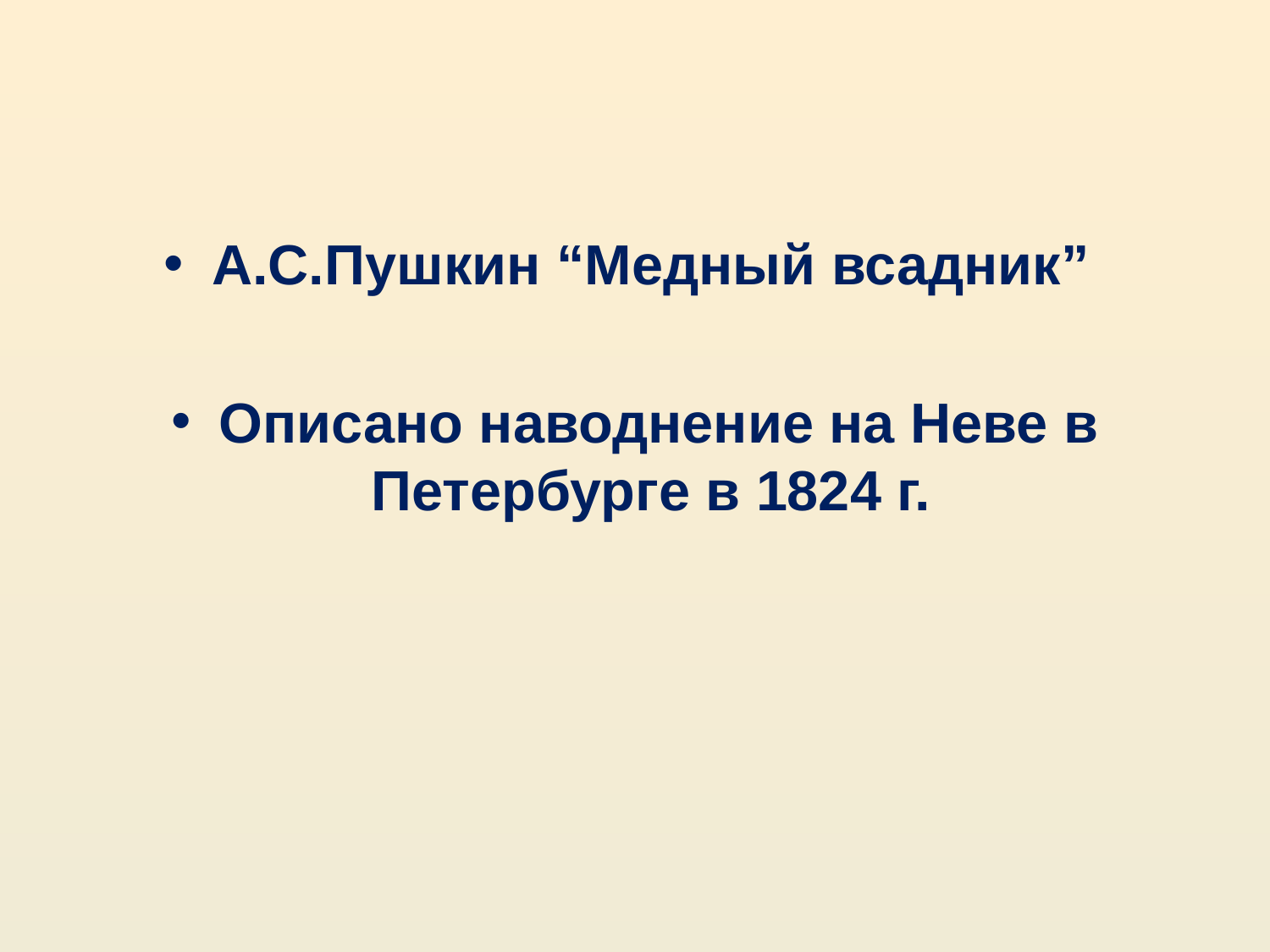

#
А.С.Пушкин “Медный всадник”

Описано наводнение на Неве в Петербурге в 1824 г.